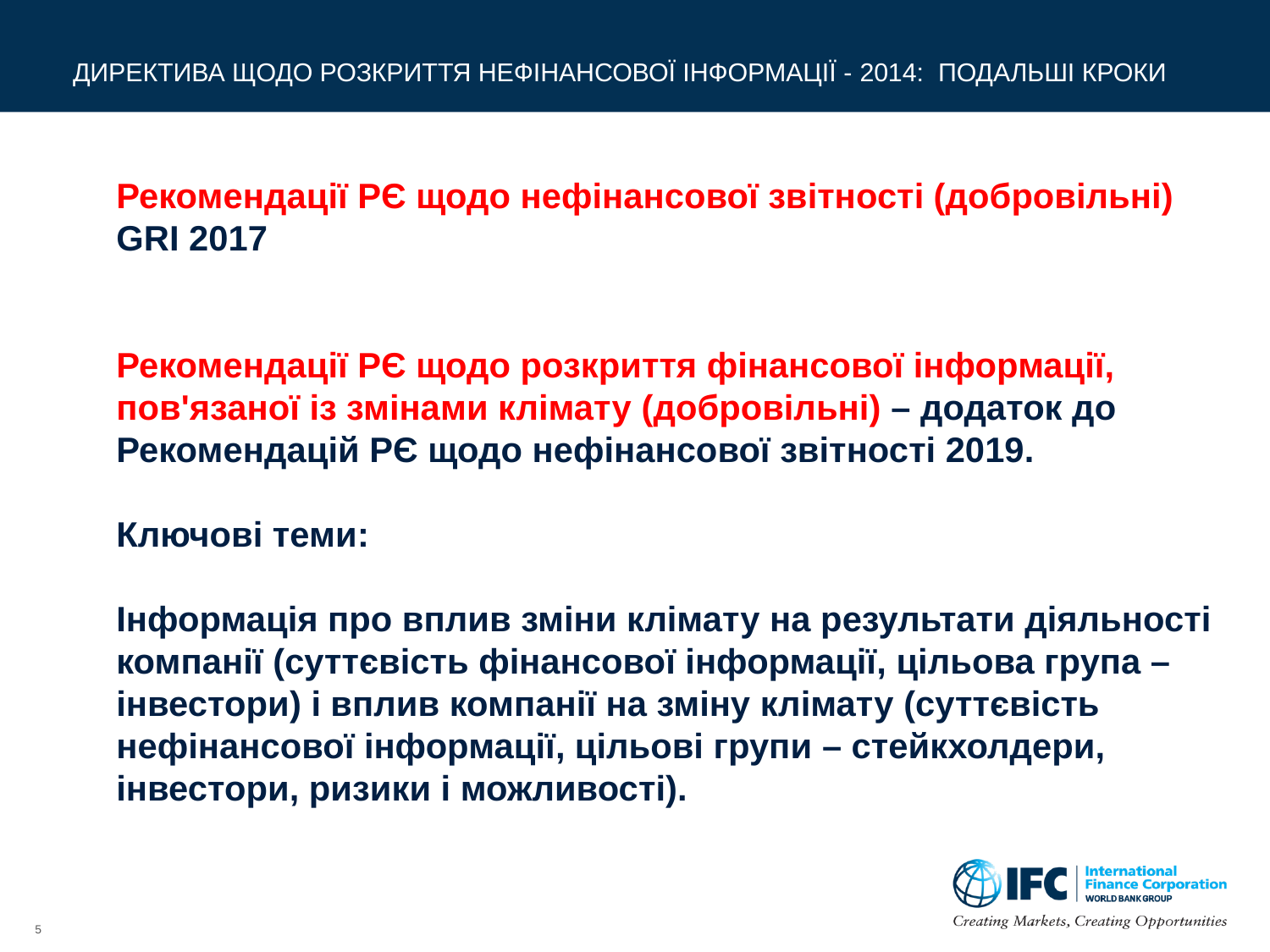

# ДИРЕКТИВА ЩОДО РОЗКРИТТЯ НЕФІНАНСОВОЇ ІНФОРМАЦІЇ - 2014:  ПОДАЛЬШІ КРОКИ
Рекомендації РЄ щодо нефінансової звітності (добровільні) GRI 2017

Рекомендації РЄ щодо розкриття фінансової інформації, пов'язаної із змінами клімату (добровільні) – додаток до Рекомендацій РЄ щодо нефінансової звітності 2019.

Ключові теми:

Інформація про вплив зміни клімату на результати діяльності компанії (суттєвість фінансової інформації, цільова група – інвестори) і вплив компанії на зміну клімату (суттєвість нефінансової інформації, цільові групи – стейкхолдери, інвестори, ризики і можливості).
5